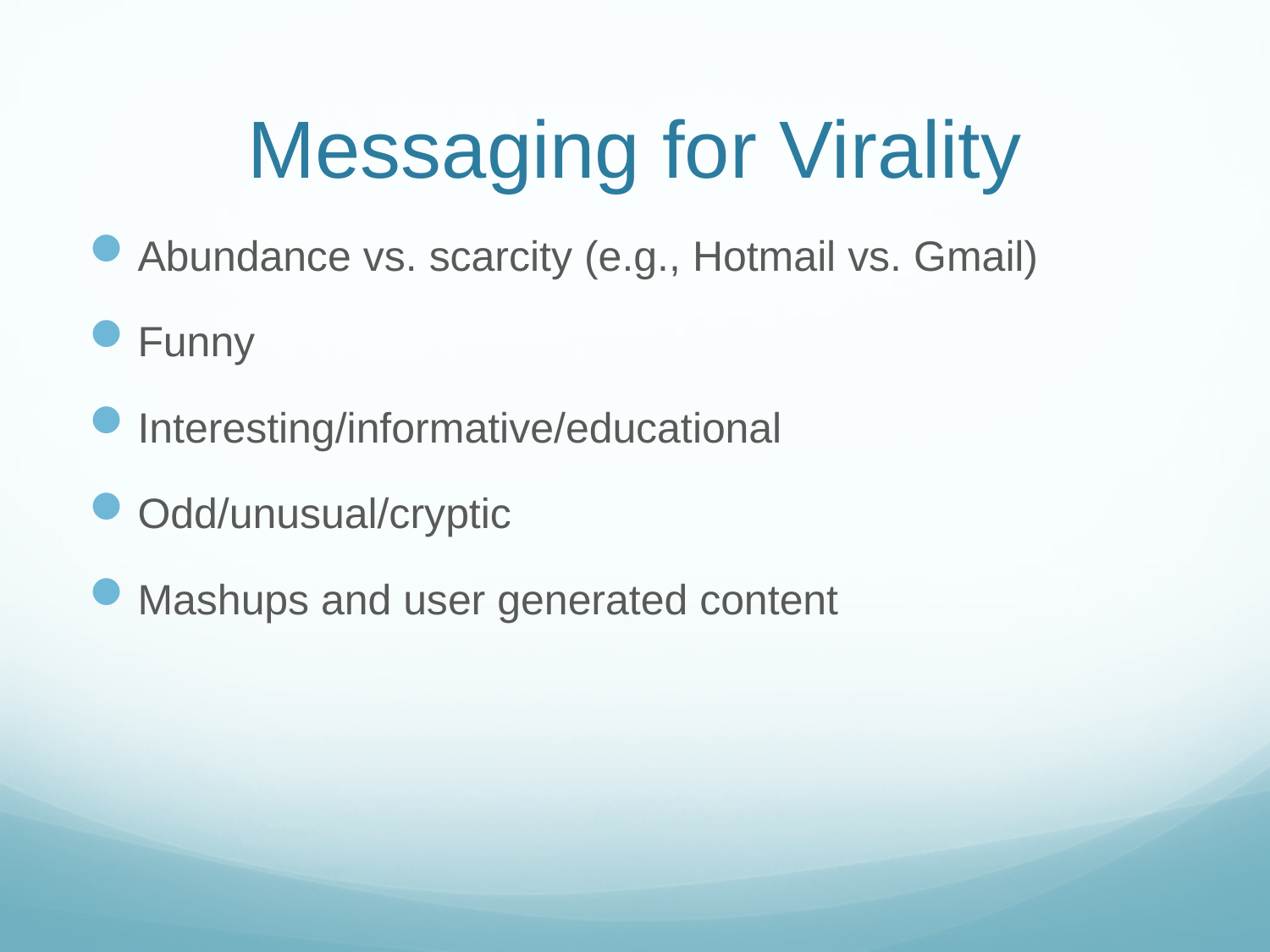

# Messaging for Virality
Abundance vs. scarcity (e.g., Hotmail vs. Gmail)
Funny
Interesting/informative/educational
Odd/unusual/cryptic
Mashups and user generated content